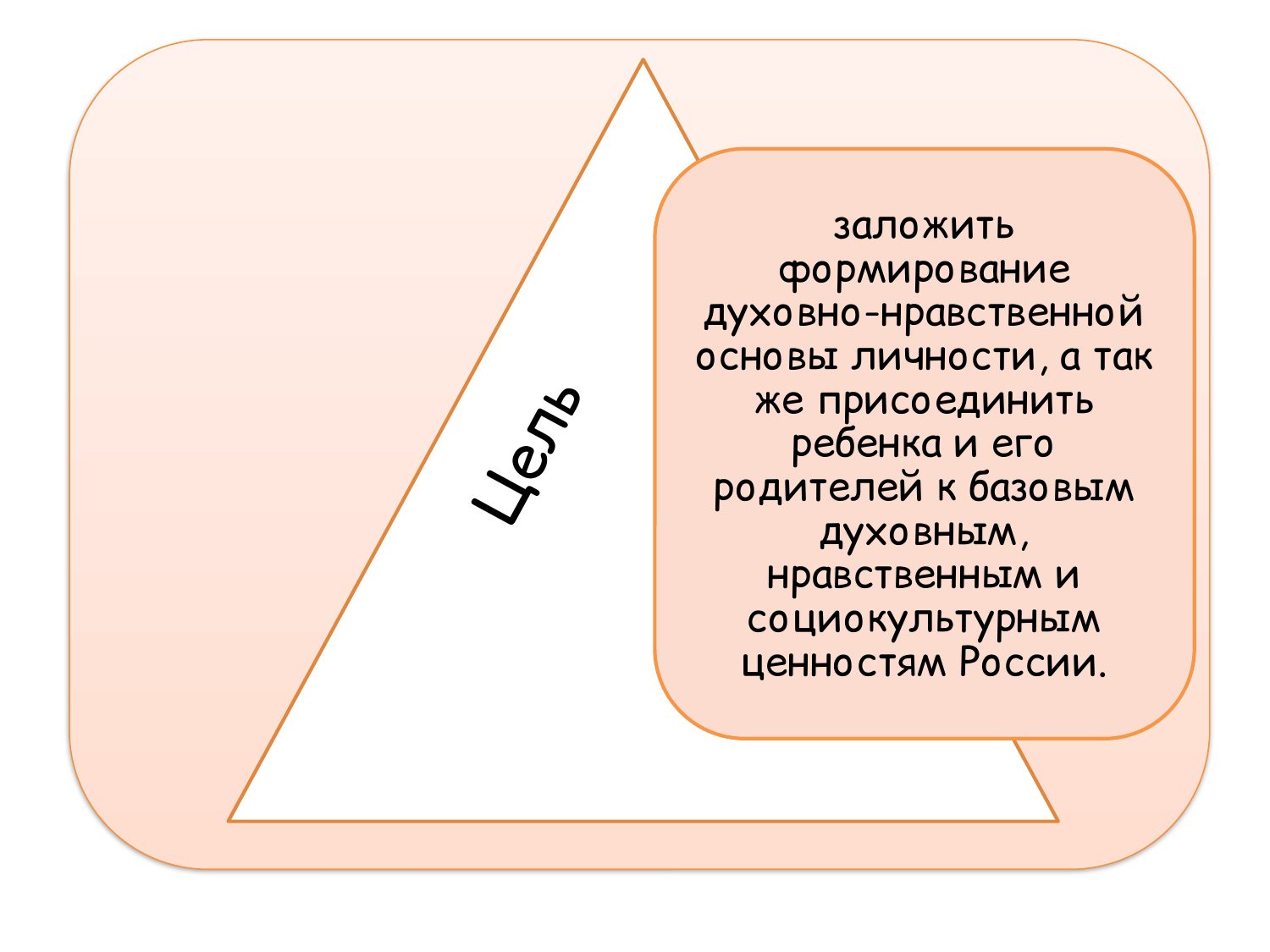

заложить формирование духовно-нравственной основы личности, а так же присоединить ребенка и его родителей к базовым духовным, нравственным и социокультурным ценностям России.

Цель